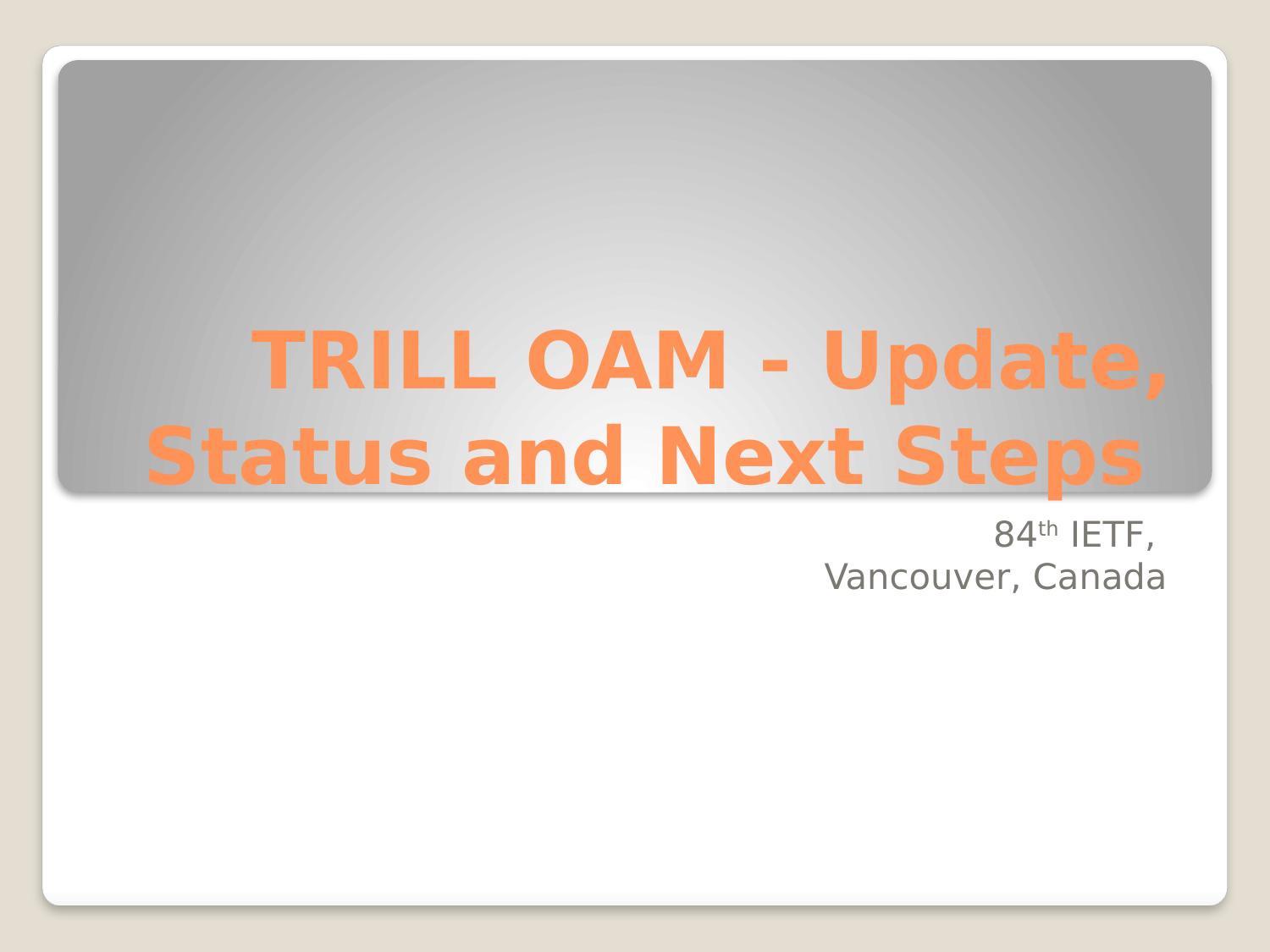

# TRILL OAM - Update, Status and Next Steps
84th IETF,
Vancouver, Canada